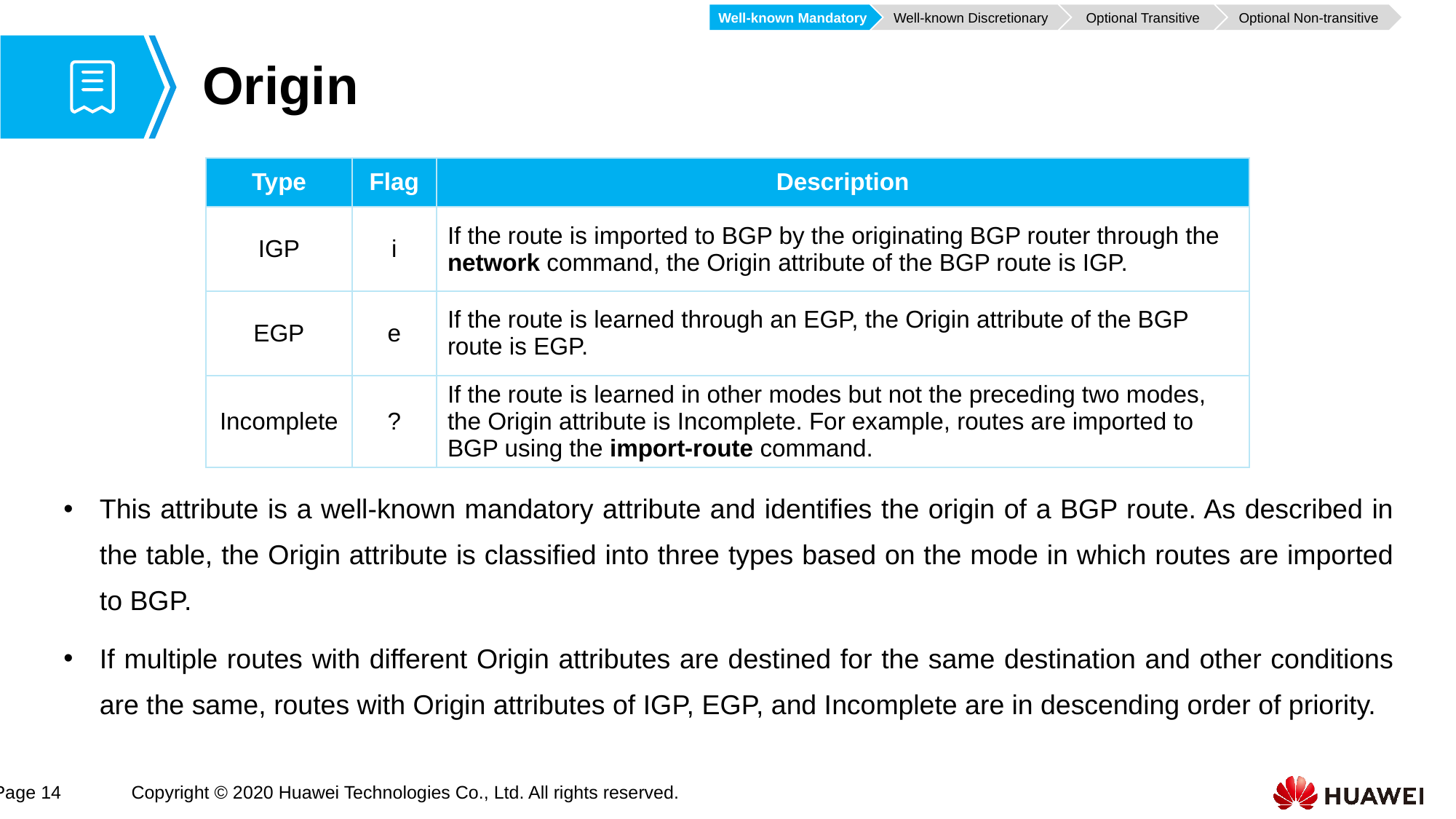

Well-known Mandatory
Well-known Discretionary
Optional Transitive
Optional Non-transitive
# Origin
| Type | Flag | Description |
| --- | --- | --- |
| IGP | i | If the route is imported to BGP by the originating BGP router through the network command, the Origin attribute of the BGP route is IGP. |
| EGP | e | If the route is learned through an EGP, the Origin attribute of the BGP route is EGP. |
| Incomplete | ? | If the route is learned in other modes but not the preceding two modes, the Origin attribute is Incomplete. For example, routes are imported to BGP using the import-route command. |
This attribute is a well-known mandatory attribute and identifies the origin of a BGP route. As described in the table, the Origin attribute is classified into three types based on the mode in which routes are imported to BGP.
If multiple routes with different Origin attributes are destined for the same destination and other conditions are the same, routes with Origin attributes of IGP, EGP, and Incomplete are in descending order of priority.